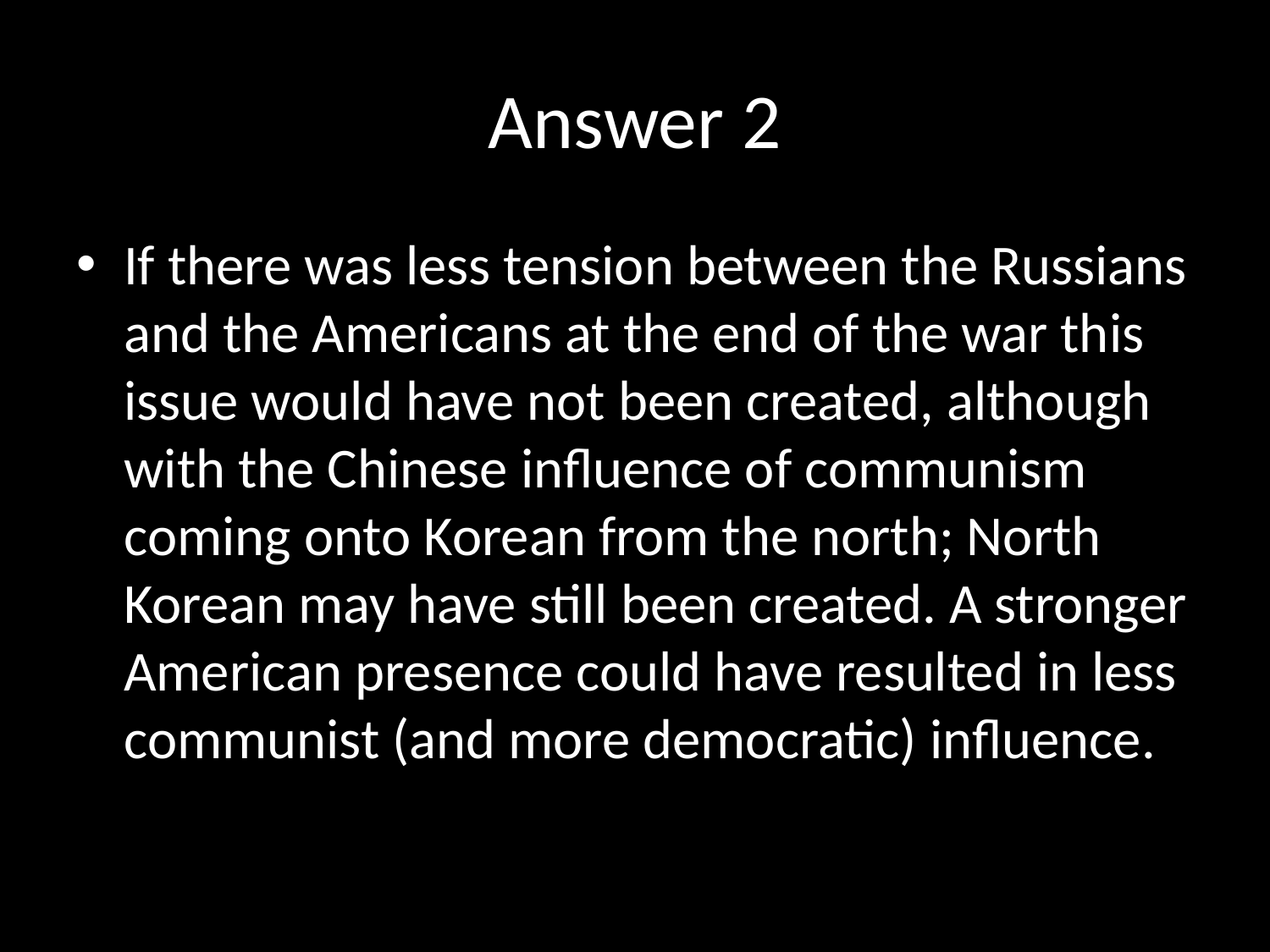

# Answer 2
If there was less tension between the Russians and the Americans at the end of the war this issue would have not been created, although with the Chinese influence of communism coming onto Korean from the north; North Korean may have still been created. A stronger American presence could have resulted in less communist (and more democratic) influence.